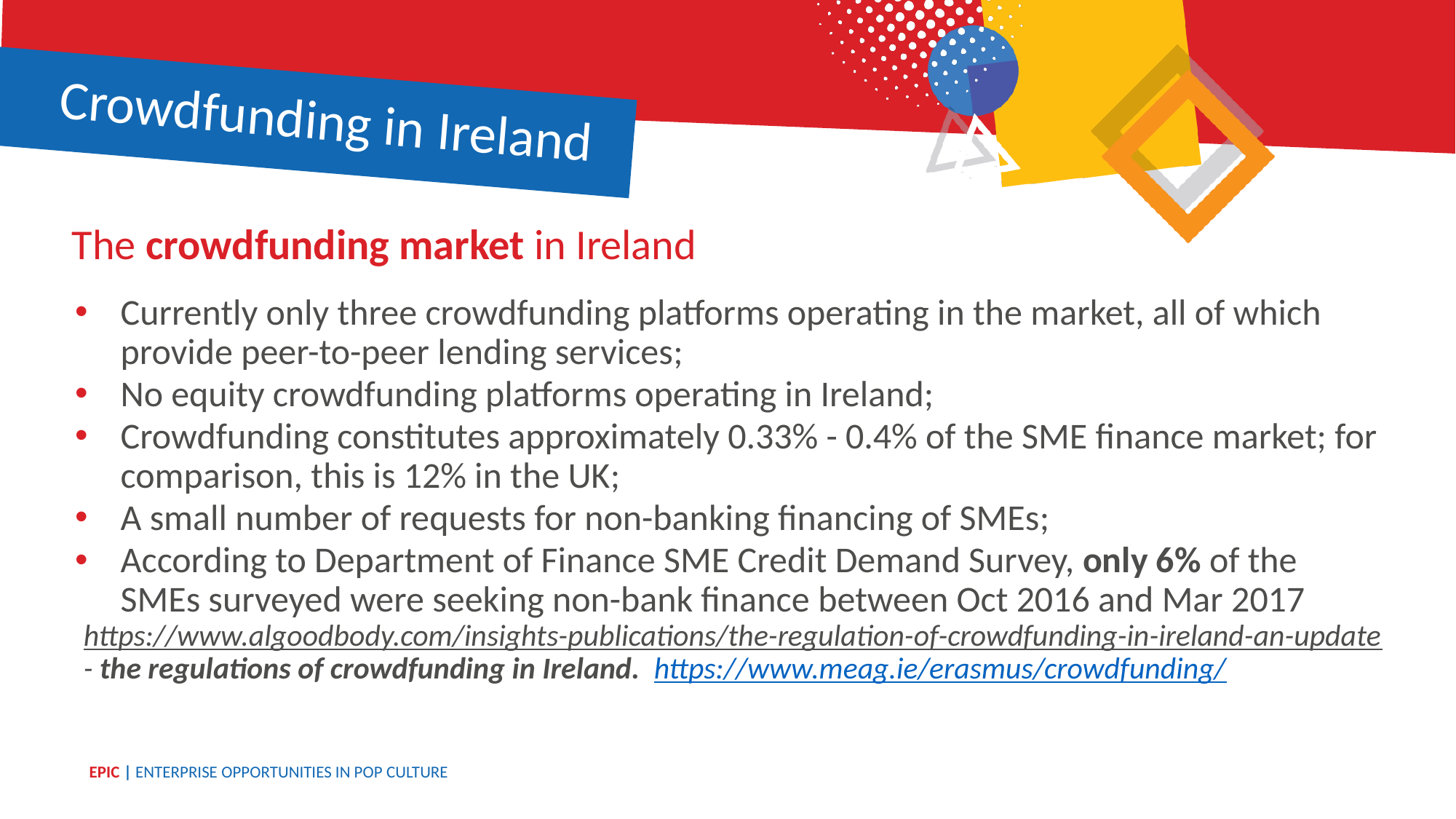

Crowdfunding in Ireland
The crowdfunding market in Ireland

Currently only three crowdfunding platforms operating in the market, all of which provide peer-to-peer lending services;
No equity crowdfunding platforms operating in Ireland;
Crowdfunding constitutes approximately 0.33% - 0.4% of the SME finance market; for comparison, this is 12% in the UK;
A small number of requests for non-banking financing of SMEs;
According to Department of Finance SME Credit Demand Survey, only 6% of the SMEs surveyed were seeking non-bank finance between Oct 2016 and Mar 2017
https://www.algoodbody.com/insights-publications/the-regulation-of-crowdfunding-in-ireland-an-update - the regulations of crowdfunding in Ireland.  https://www.meag.ie/erasmus/crowdfunding/